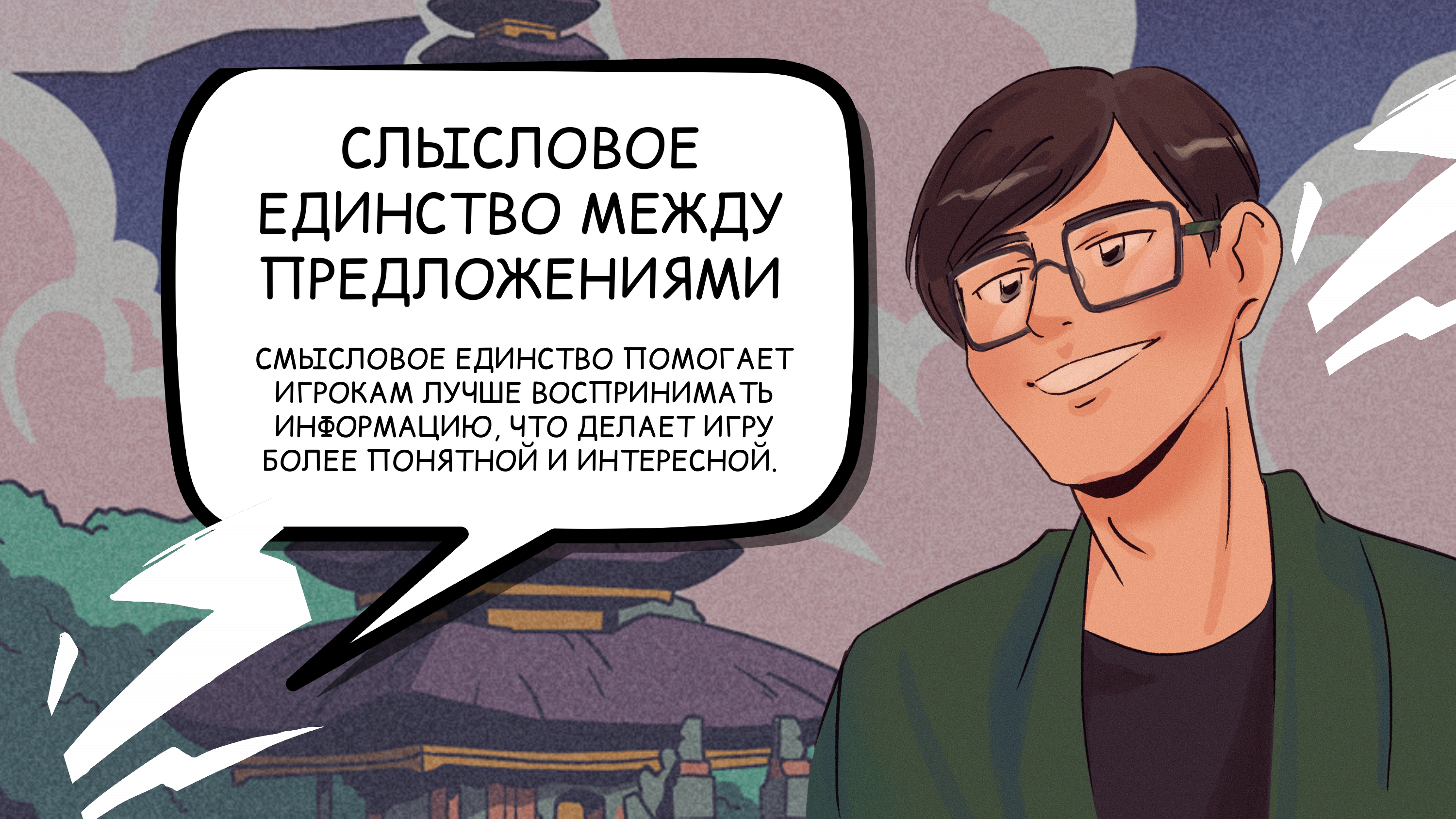

СЛЫСЛОВОЕ ЕДИНСТВО МЕЖДУ ПРЕДЛОЖЕНИЯМИ
СМЫСЛОВОЕ ЕДИНСТВО ПОМОГАЕТ ИГРОКАМ ЛУЧШЕ ВОСПРИНИМАТЬ ИНФОРМАЦИЮ, ЧТО ДЕЛАЕТ ИГРУ БОЛЕЕ ПОНЯТНОЙ И ИНТЕРЕСНОЙ.